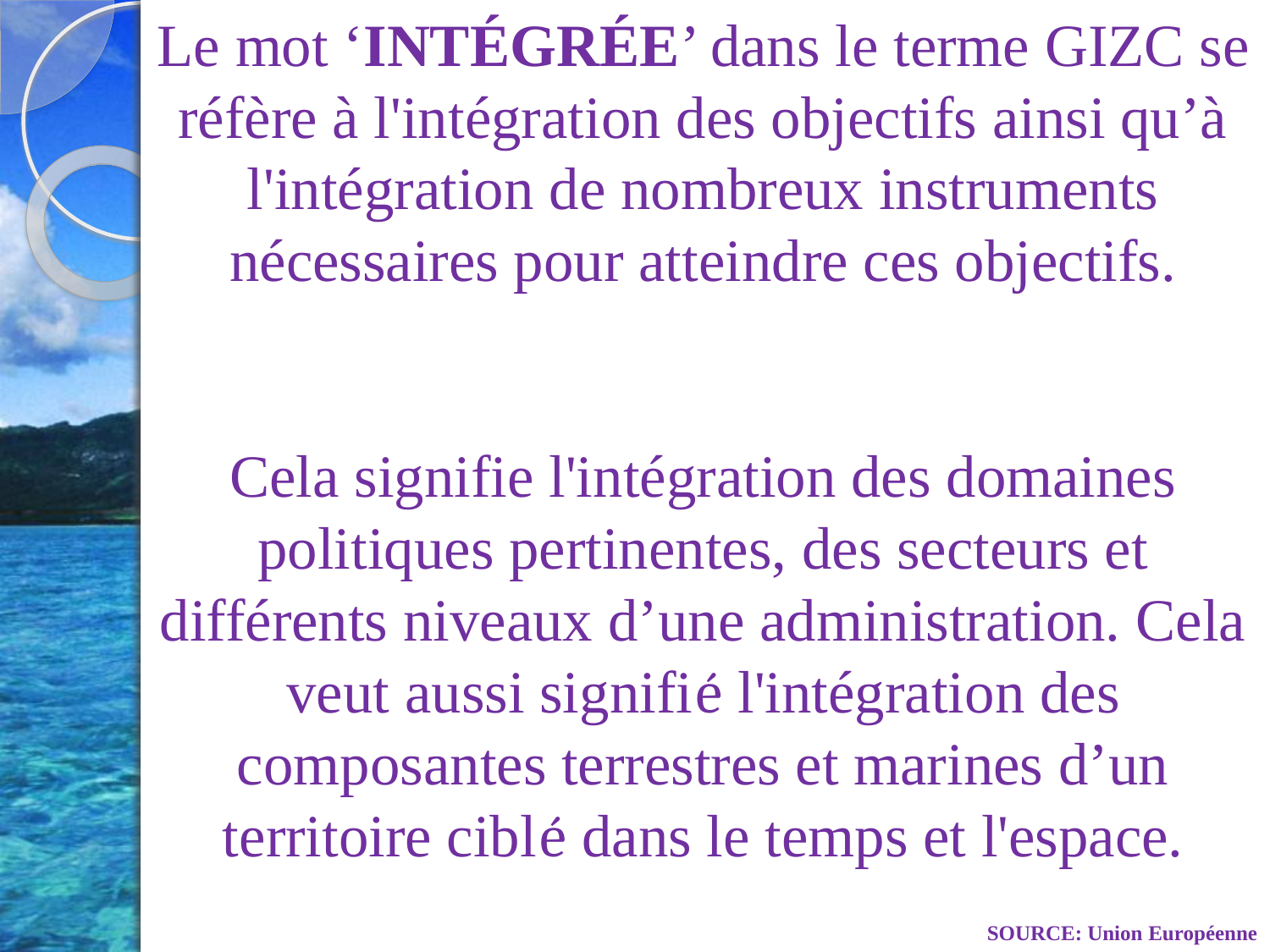

Le mot ‘intégrée’ dans le terme GIZC se réfère à l'intégration des objectifs ainsi qu’à l'intégration de nombreux instruments nécessaires pour atteindre ces objectifs.

Cela signifie l'intégration des domaines politiques pertinentes, des secteurs et différents niveaux d’une administration. Cela veut aussi signifié l'intégration des composantes terrestres et marines d’un territoire ciblé dans le temps et l'espace.

SOURCE: Union Européenne